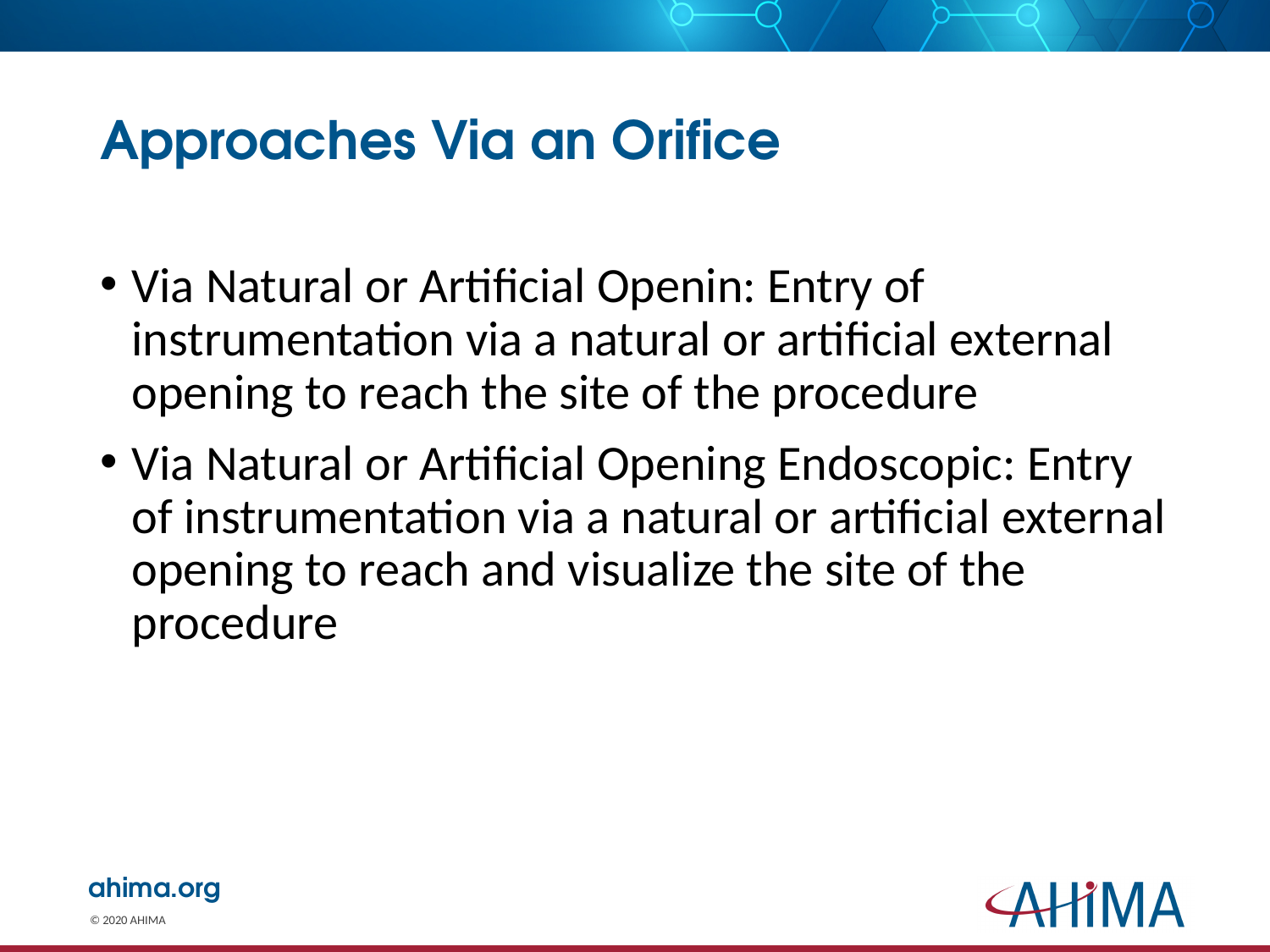

# Approaches Via an Orifice
Via Natural or Artificial Openin: Entry of instrumentation via a natural or artificial external opening to reach the site of the procedure
Via Natural or Artificial Opening Endoscopic: Entry of instrumentation via a natural or artificial external opening to reach and visualize the site of the procedure